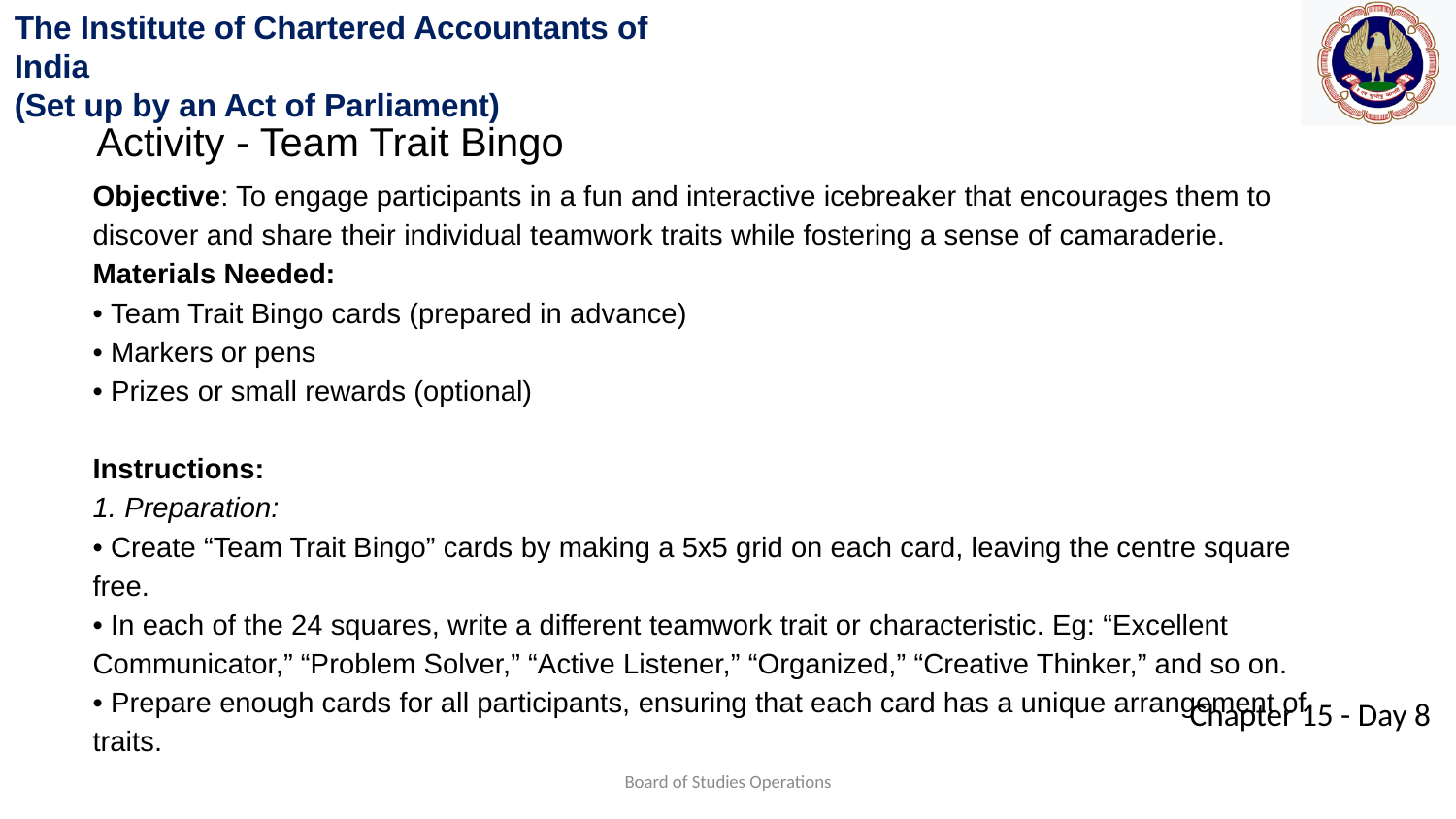

Activity - Team Trait Bingo
Objective: To engage participants in a fun and interactive icebreaker that encourages them to discover and share their individual teamwork traits while fostering a sense of camaraderie.
Materials Needed:
• Team Trait Bingo cards (prepared in advance)
• Markers or pens
• Prizes or small rewards (optional)

Instructions:
1. Preparation:
• Create “Team Trait Bingo” cards by making a 5x5 grid on each card, leaving the centre square free.
• In each of the 24 squares, write a different teamwork trait or characteristic. Eg: “Excellent Communicator,” “Problem Solver,” “Active Listener,” “Organized,” “Creative Thinker,” and so on.
• Prepare enough cards for all participants, ensuring that each card has a unique arrangement of traits.
Board of Studies Operations